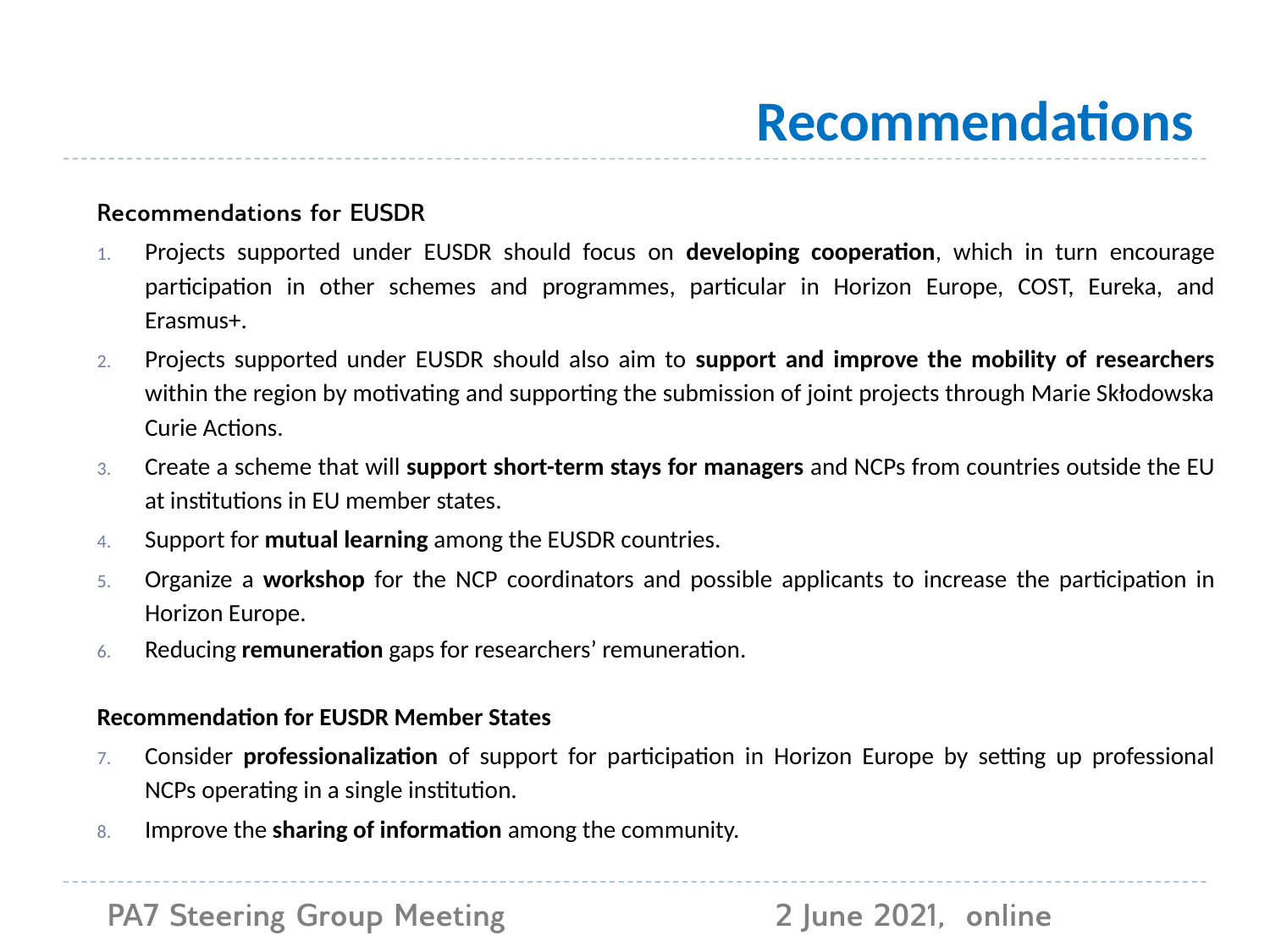

# Recommendations

Recommendations for EUSDR
Projects supported under EUSDR should focus on developing cooperation, which in turn encourage participation in other schemes and programmes, particular in Horizon Europe, COST, Eureka, and Erasmus+.
Projects supported under EUSDR should also aim to support and improve the mobility of researchers within the region by motivating and supporting the submission of joint projects through Marie Skłodowska Curie Actions.
Create a scheme that will support short-term stays for managers and NCPs from countries outside the EU at institutions in EU member states.
Support for mutual learning among the EUSDR countries.
Organize a workshop for the NCP coordinators and possible applicants to increase the participation in Horizon Europe.
Reducing remuneration gaps for researchers’ remuneration.

Recommendation for EUSDR Member States
Consider professionalization of support for participation in Horizon Europe by setting up professional NCPs operating in a single institution.
Improve the sharing of information among the community.

PA7 Steering Group Meeting                          2 June 2021,  online